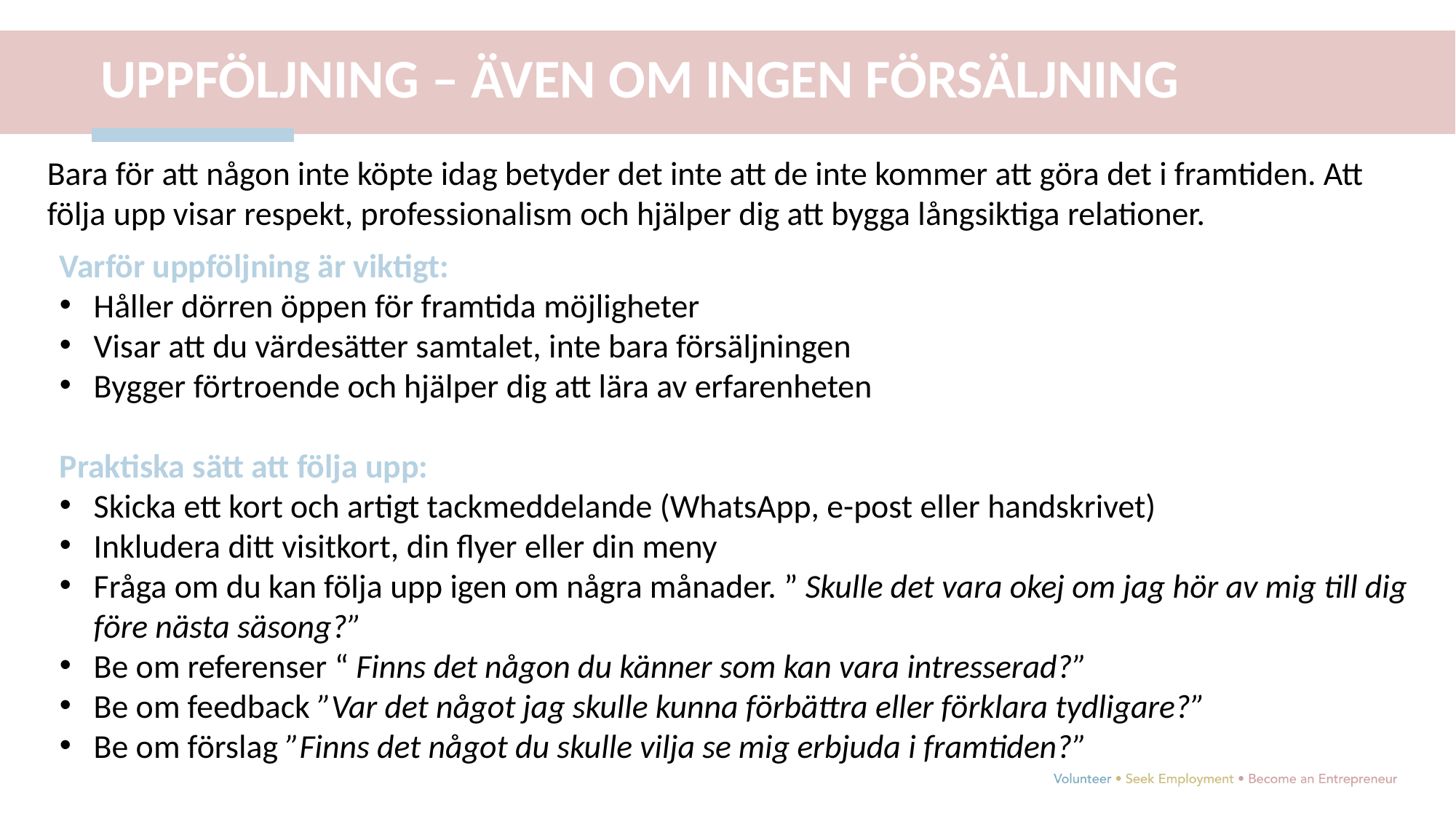

UPPFÖLJNING – ÄVEN OM INGEN FÖRSÄLJNING
Bara för att någon inte köpte idag betyder det inte att de inte kommer att göra det i framtiden. Att följa upp visar respekt, professionalism och hjälper dig att bygga långsiktiga relationer.

Varför uppföljning är viktigt:
Håller dörren öppen för framtida möjligheter
Visar att du värdesätter samtalet, inte bara försäljningen
Bygger förtroende och hjälper dig att lära av erfarenheten

Praktiska sätt att följa upp:
Skicka ett kort och artigt tackmeddelande (WhatsApp, e-post eller handskrivet)
Inkludera ditt visitkort, din flyer eller din meny
Fråga om du kan följa upp igen om några månader. ” Skulle det vara okej om jag hör av mig till dig före nästa säsong?”
Be om referenser “ Finns det någon du känner som kan vara intresserad?”
Be om feedback ”Var det något jag skulle kunna förbättra eller förklara tydligare?”
Be om förslag ”Finns det något du skulle vilja se mig erbjuda i framtiden?”